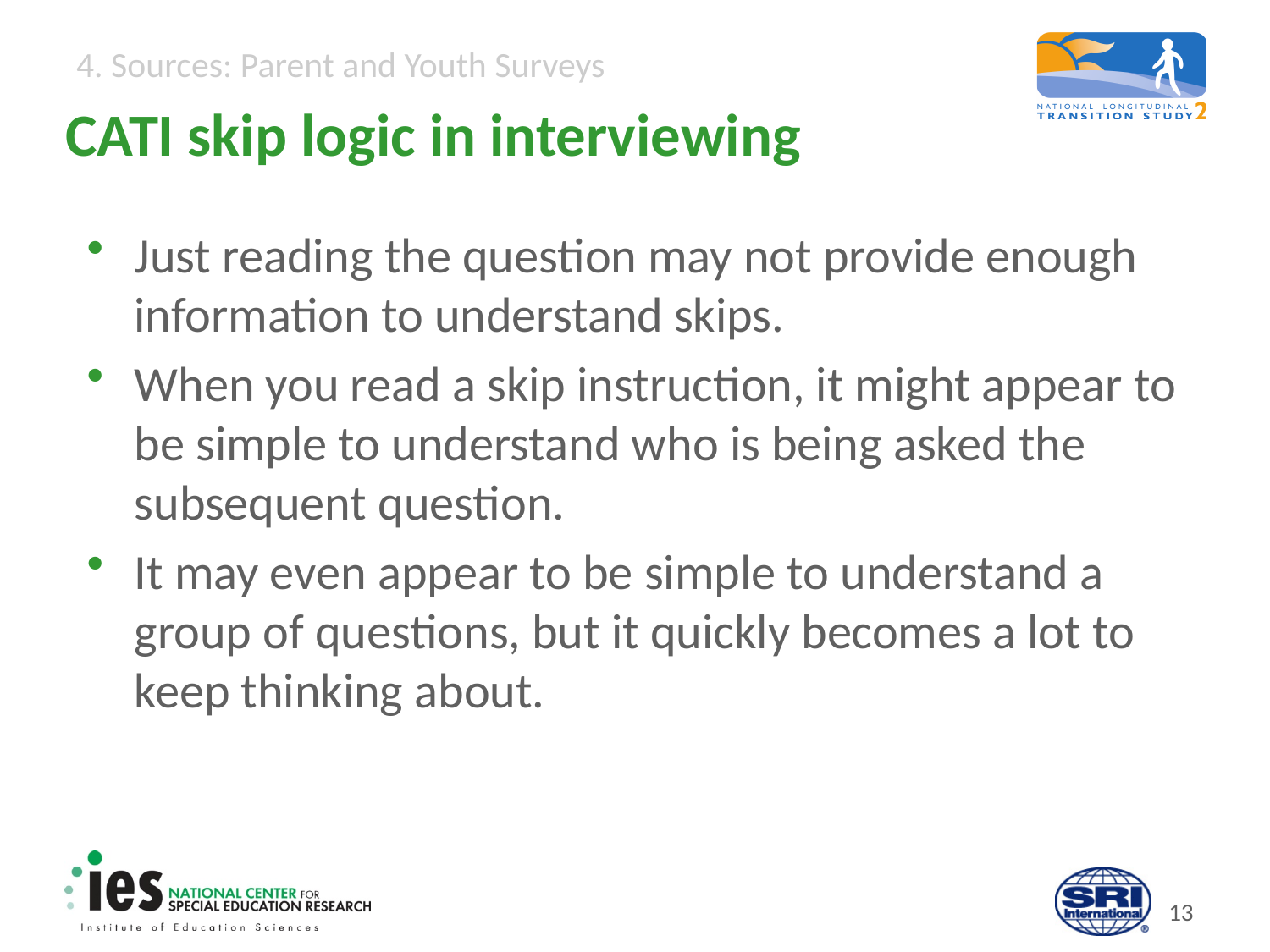

# CATI skip logic in interviewing

Just reading the question may not provide enough information to understand skips.
When you read a skip instruction, it might appear to be simple to understand who is being asked the subsequent question.
It may even appear to be simple to understand a group of questions, but it quickly becomes a lot to keep thinking about.

13